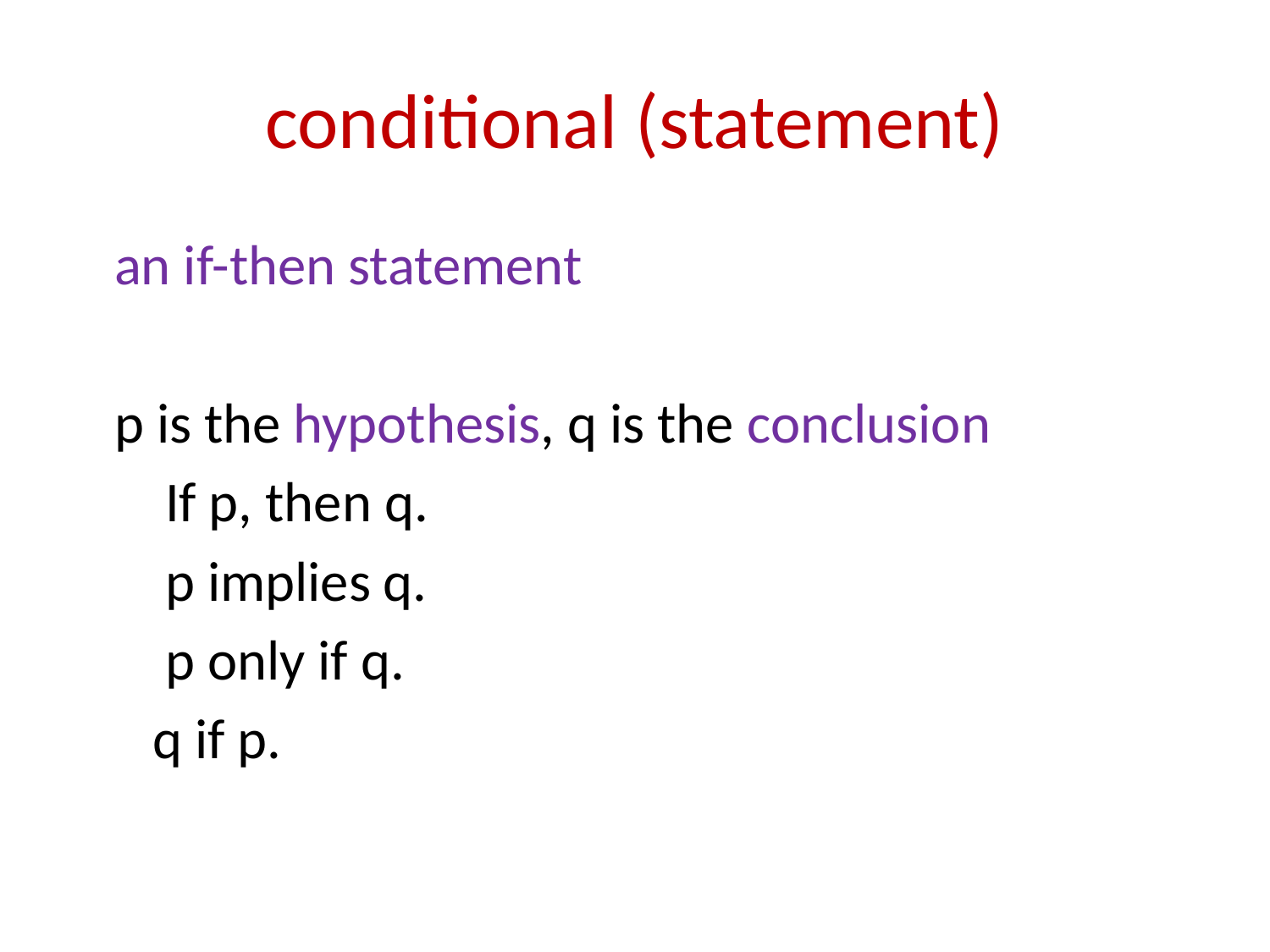

# conditional (statement)
   an if-then statement

   p is the hypothesis, q is the conclusion
       If p, then q.
       p implies q.
       p only if q.
      q if p.